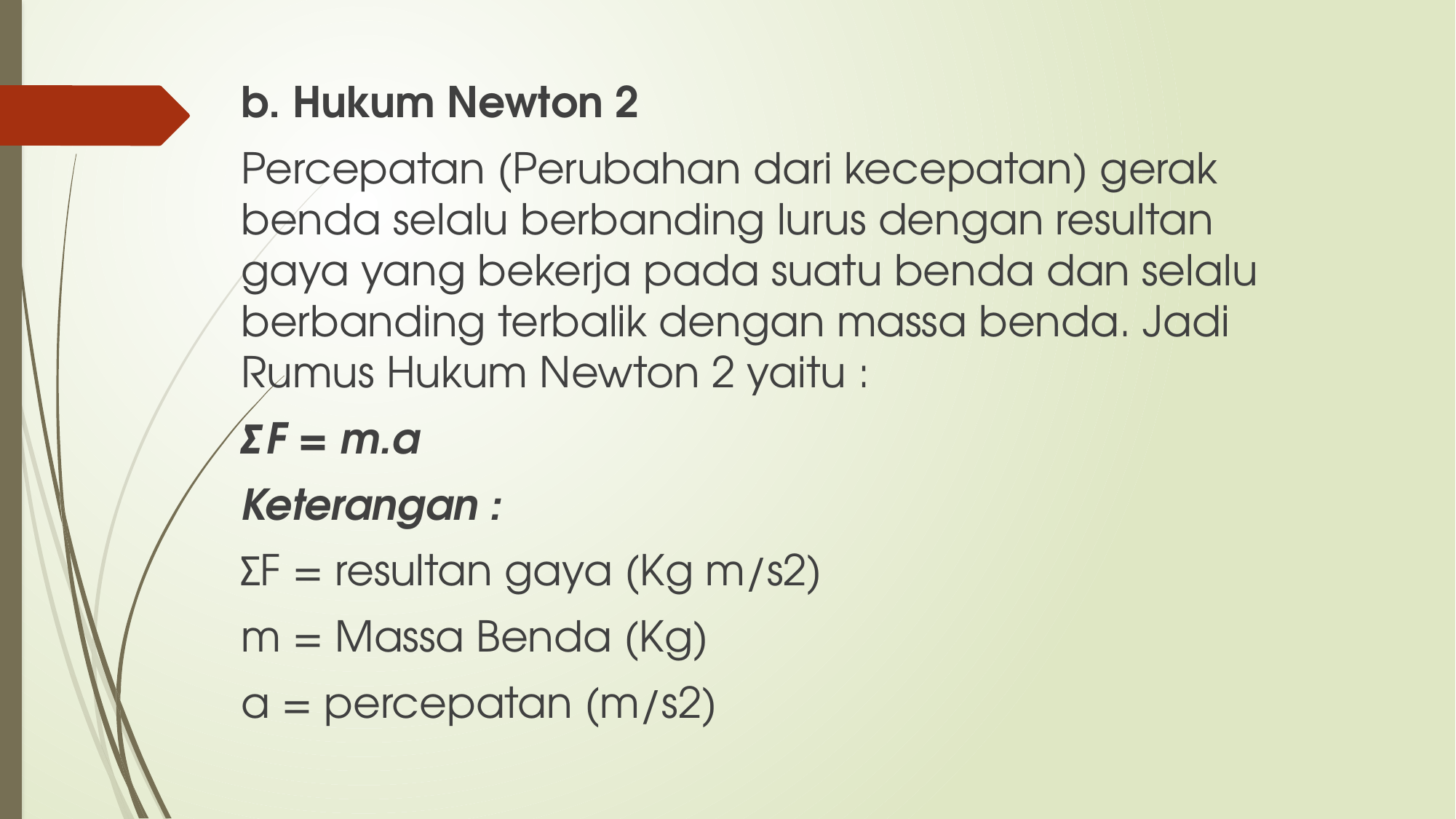

b. Hukum Newton 2
Percepatan (Perubahan dari kecepatan) gerak benda selalu berbanding lurus dengan resultan gaya yang bekerja pada suatu benda dan selalu berbanding terbalik dengan massa benda. Jadi Rumus Hukum Newton 2 yaitu :
ΣF = m.a
Keterangan :
ΣF = resultan gaya (Kg m/s2)
m = Massa Benda (Kg)
a = percepatan (m/s2)